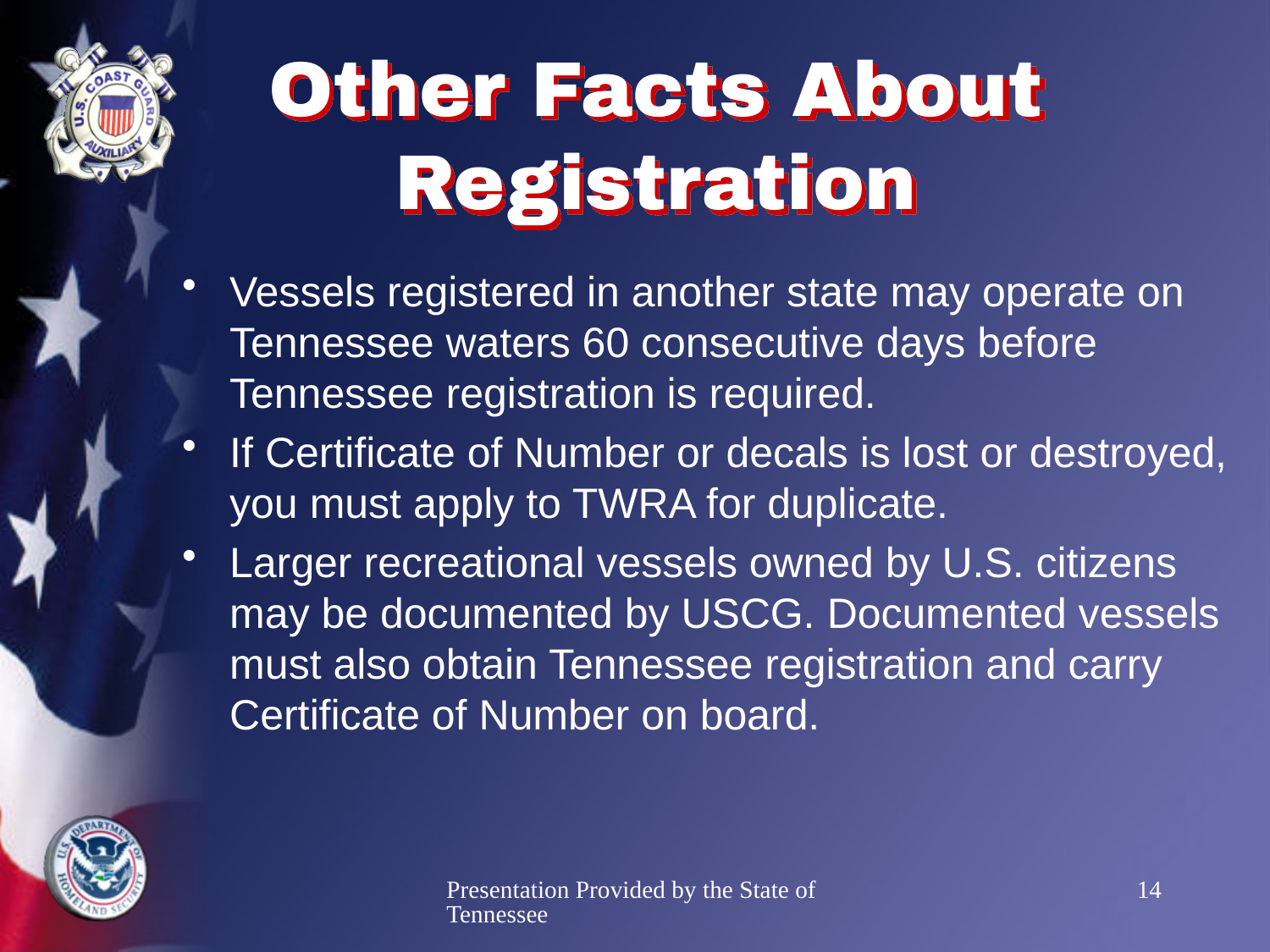

# Other Facts About Registration
Vessels registered in another state may operate on Tennessee waters 60 consecutive days before Tennessee registration is required.
If Certificate of Number or decals is lost or destroyed, you must apply to TWRA for duplicate.
Larger recreational vessels owned by U.S. citizens may be documented by USCG. Documented vessels must also obtain Tennessee registration and carry Certificate of Number on board.

Presentation Provided by the State of Tennessee
14